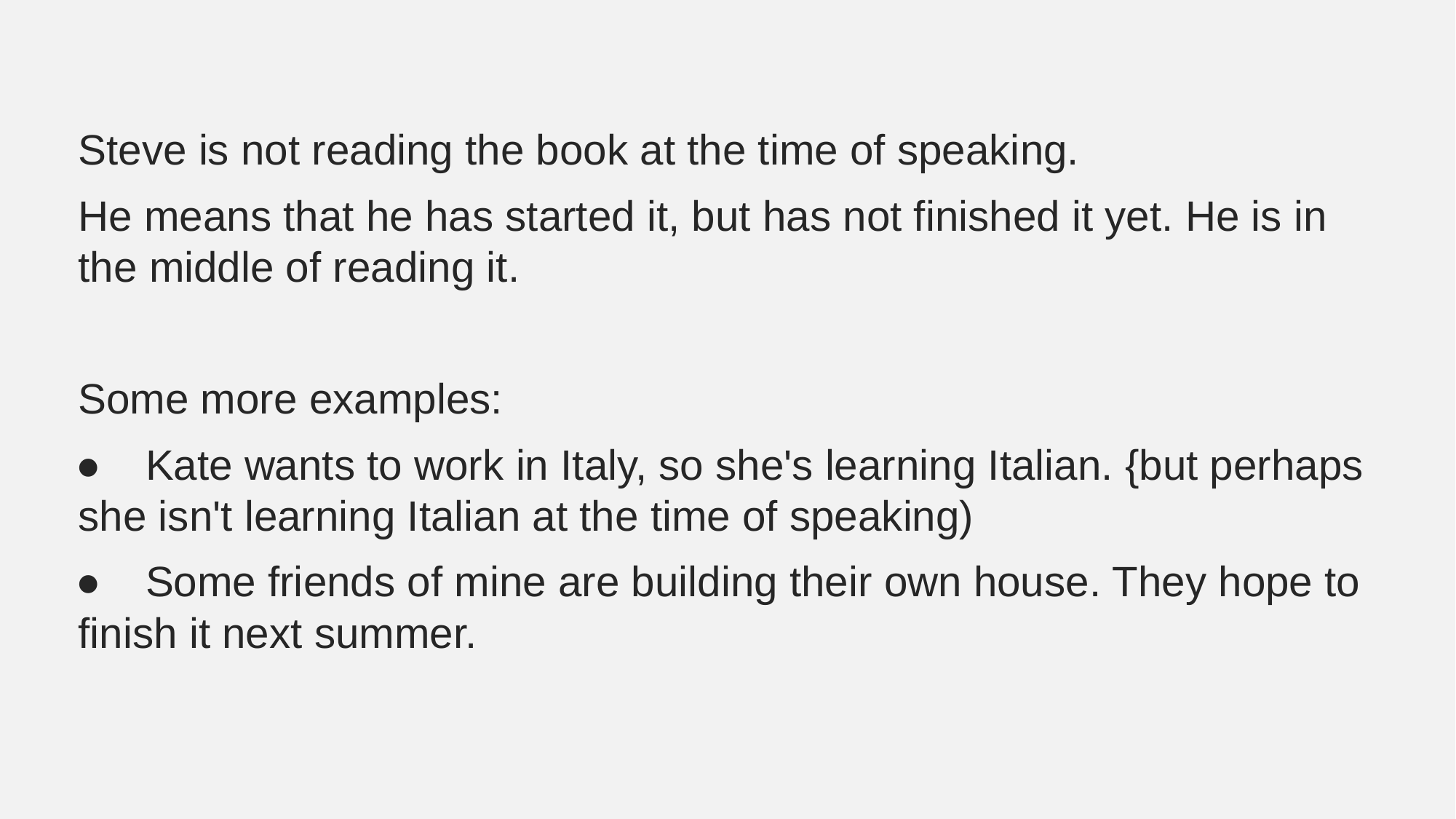

#
Steve is not reading the book at the time of speaking.
He means that he has started it, but has not finished it yet. He is in the middle of reading it.

Some more examples:
⦁    Kate wants to work in Italy, so she's learning Italian. {but perhaps she isn't learning Italian at the time of speaking)
⦁    Some friends of mine are building their own house. They hope to finish it next summer.